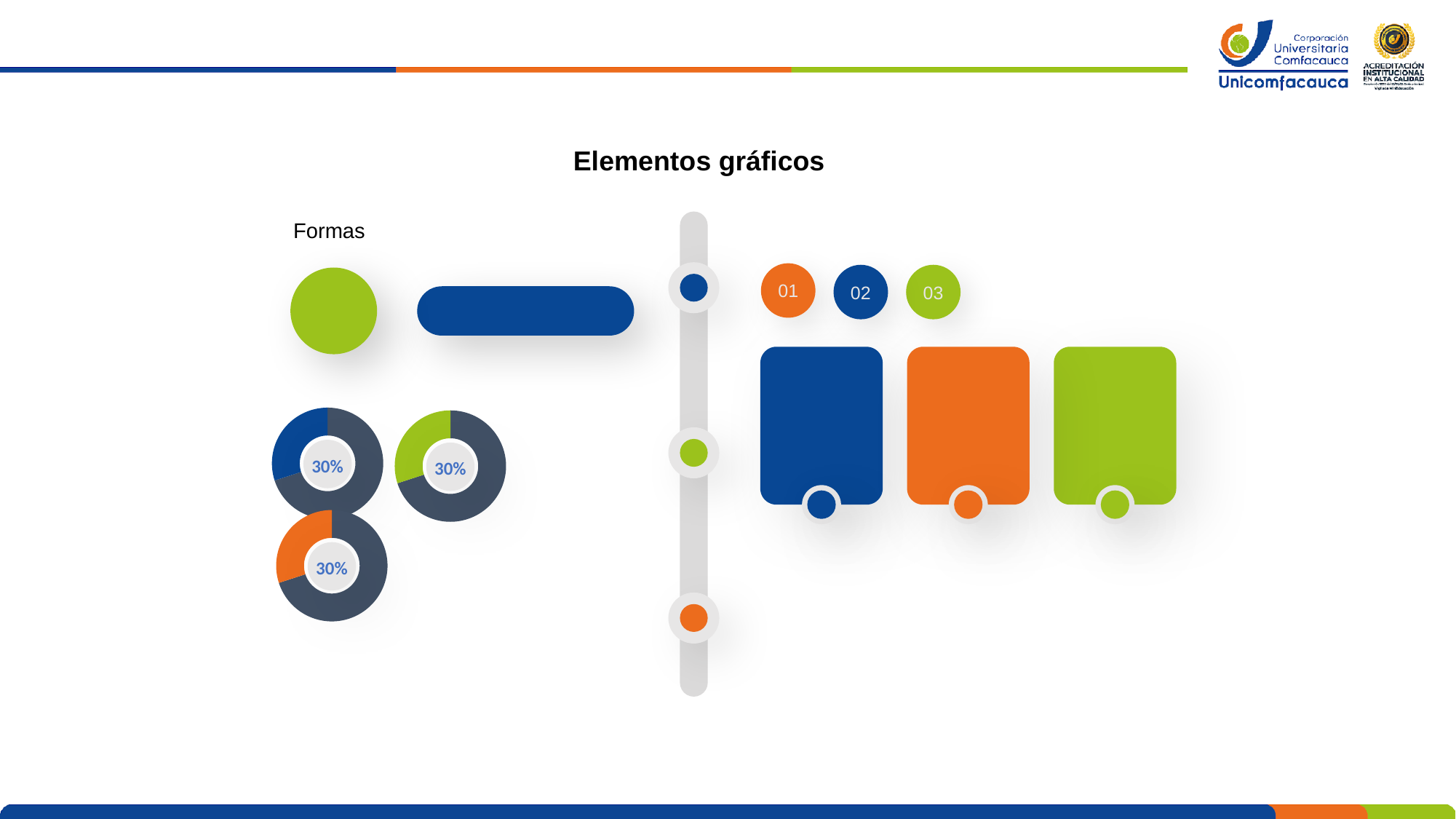

Elementos gráficos
Formas

01
02
03

### Chart

| Category | Sales |
|---|---|
| 1st Qtr | 0.7 |
| 2nd Qtr | 0.3 |

### Chart

| Category | Sales |
|---|---|
| 1st Qtr | 0.7 |
| 2nd Qtr | 0.3 |

30%
30%

### Chart

| Category | Sales |
|---|---|
| 1st Qtr | 0.7 |
| 2nd Qtr | 0.3 |
30%